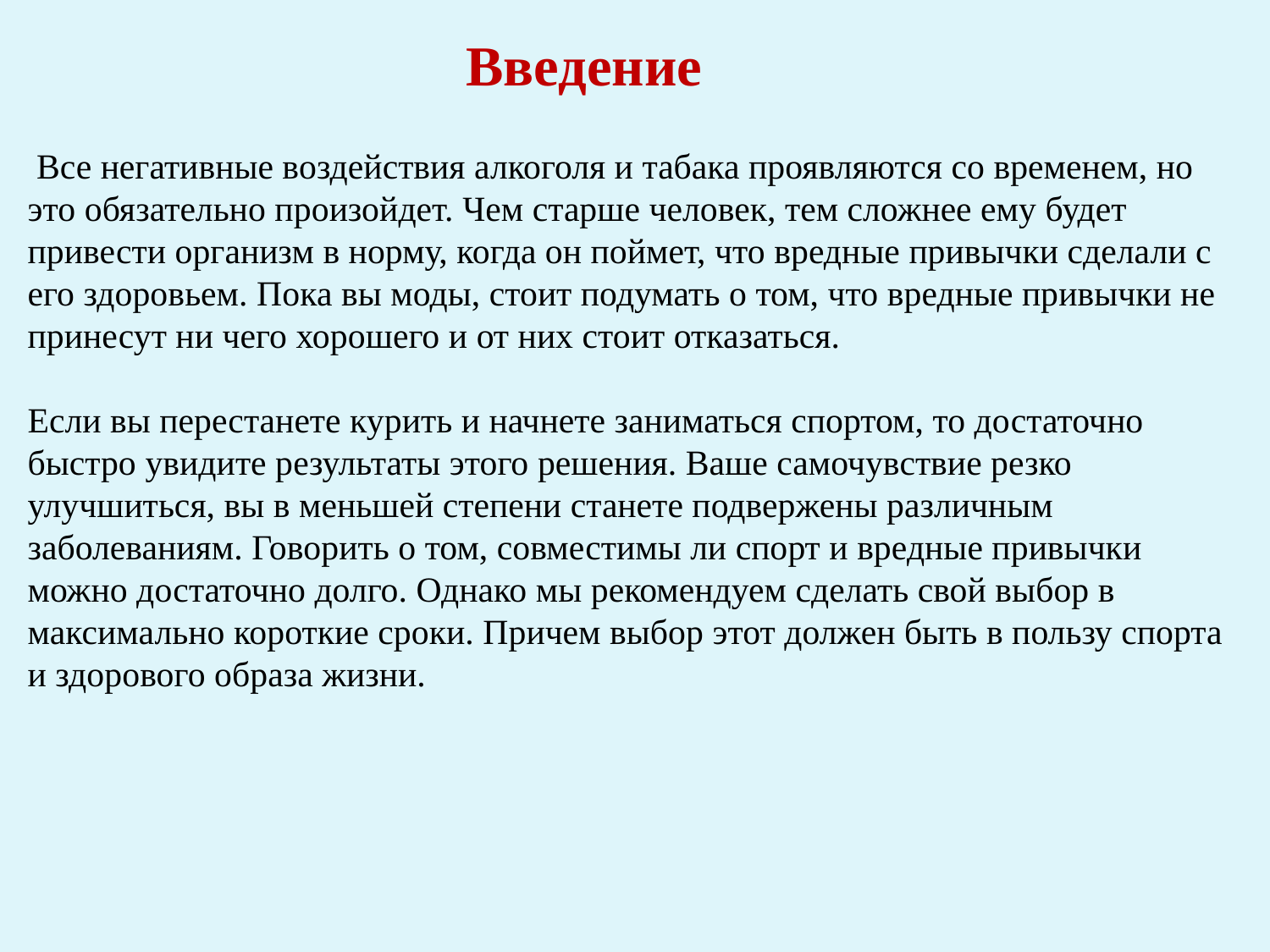

# Введение
 Все негативные воздействия алкоголя и табака проявляются со временем, но это обязательно произойдет. Чем старше человек, тем сложнее ему будет привести организм в норму, когда он поймет, что вредные привычки сделали с его здоровьем. Пока вы моды, стоит подумать о том, что вредные привычки не принесут ни чего хорошего и от них стоит отказаться.
Если вы перестанете курить и начнете заниматься спортом, то достаточно быстро увидите результаты этого решения. Ваше самочувствие резко улучшиться, вы в меньшей степени станете подвержены различным заболеваниям. Говорить о том, совместимы ли спорт и вредные привычки можно достаточно долго. Однако мы рекомендуем сделать свой выбор в максимально короткие сроки. Причем выбор этот должен быть в пользу спорта и здорового образа жизни.